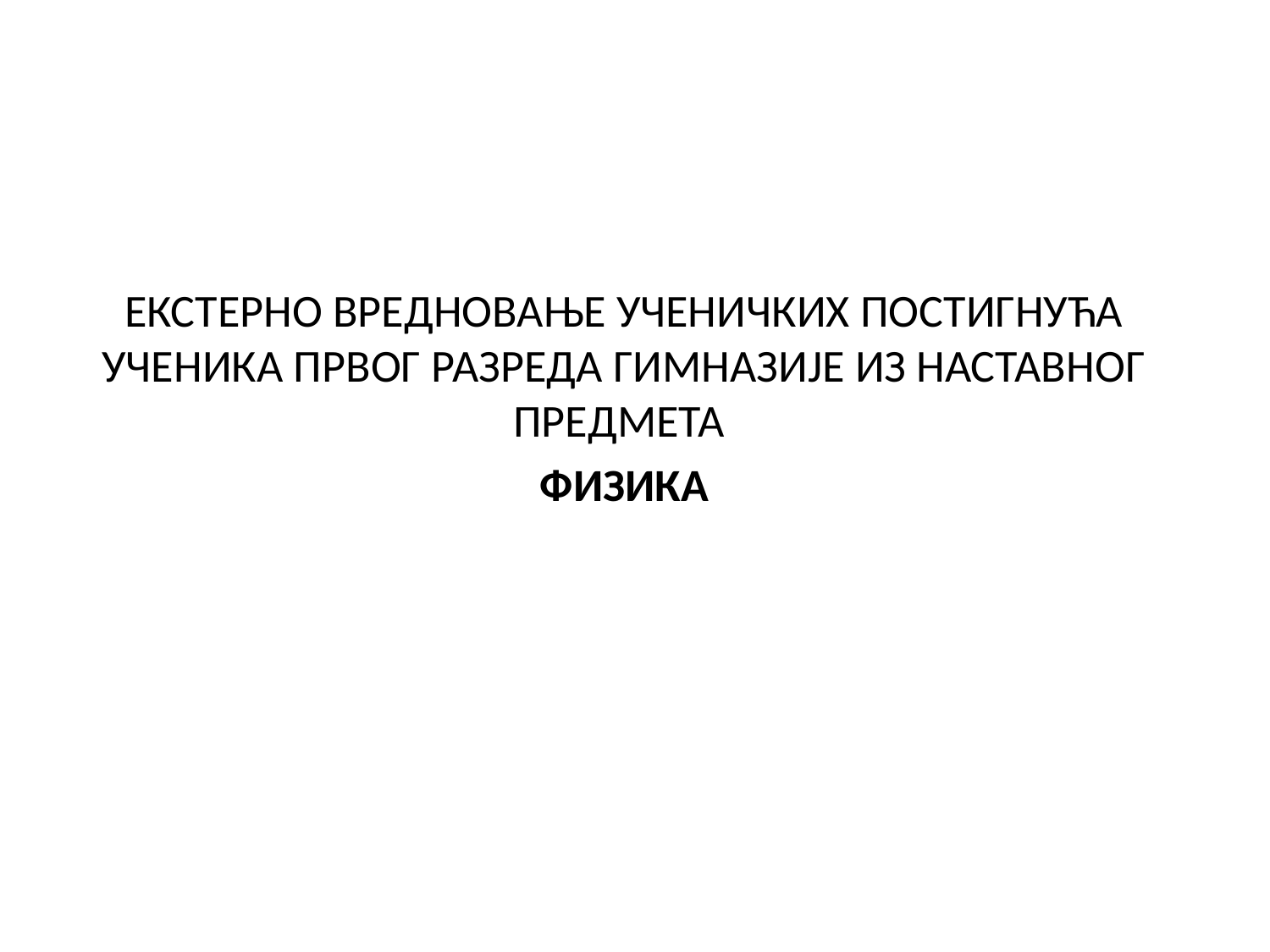

ЕКСТЕРНО ВРЕДНОВАЊЕ УЧЕНИЧКИХ ПОСТИГНУЋА УЧЕНИКА ПРВОГ РАЗРЕДА ГИМНАЗИЈЕ ИЗ НАСТАВНОГ ПРЕДМЕТА
ФИЗИКА